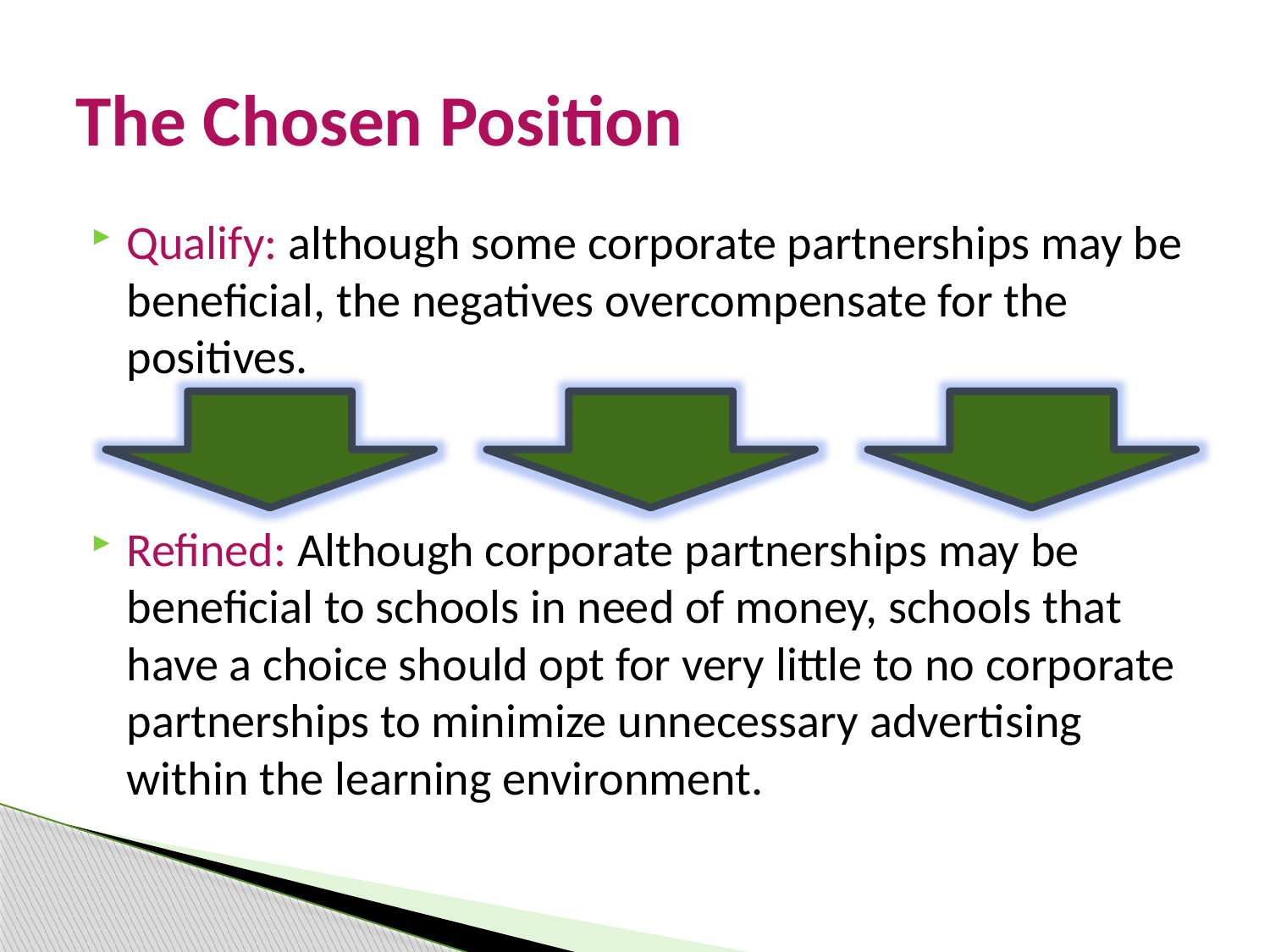

# The Chosen Position
Qualify: although some corporate partnerships may be beneficial, the negatives overcompensate for the positives.

Refined: Although corporate partnerships may be beneficial to schools in need of money, schools that have a choice should opt for very little to no corporate partnerships to minimize unnecessary advertising within the learning environment.